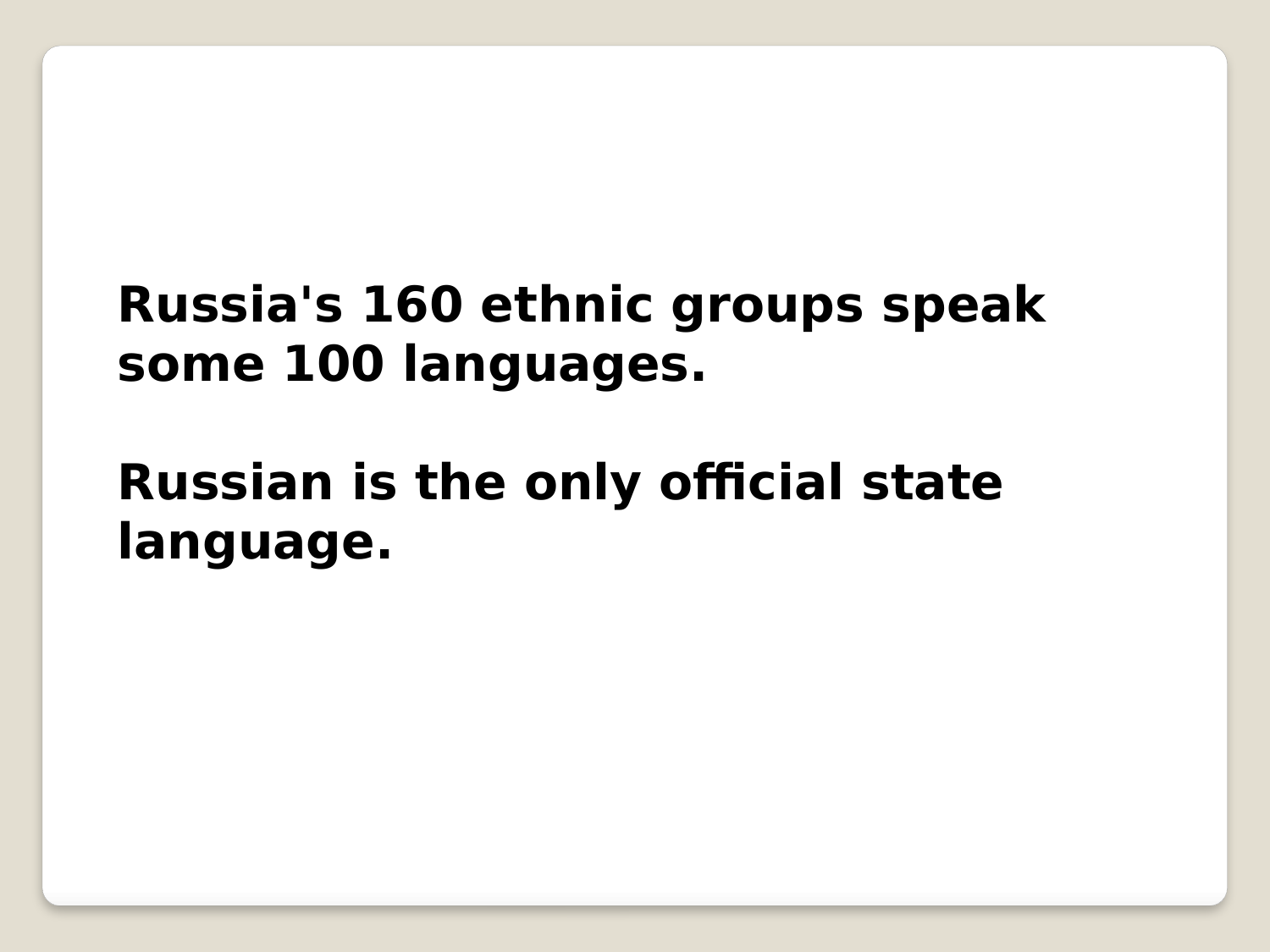

Russia's 160 ethnic groups speak some 100 languages.

Russian is the only official state language.